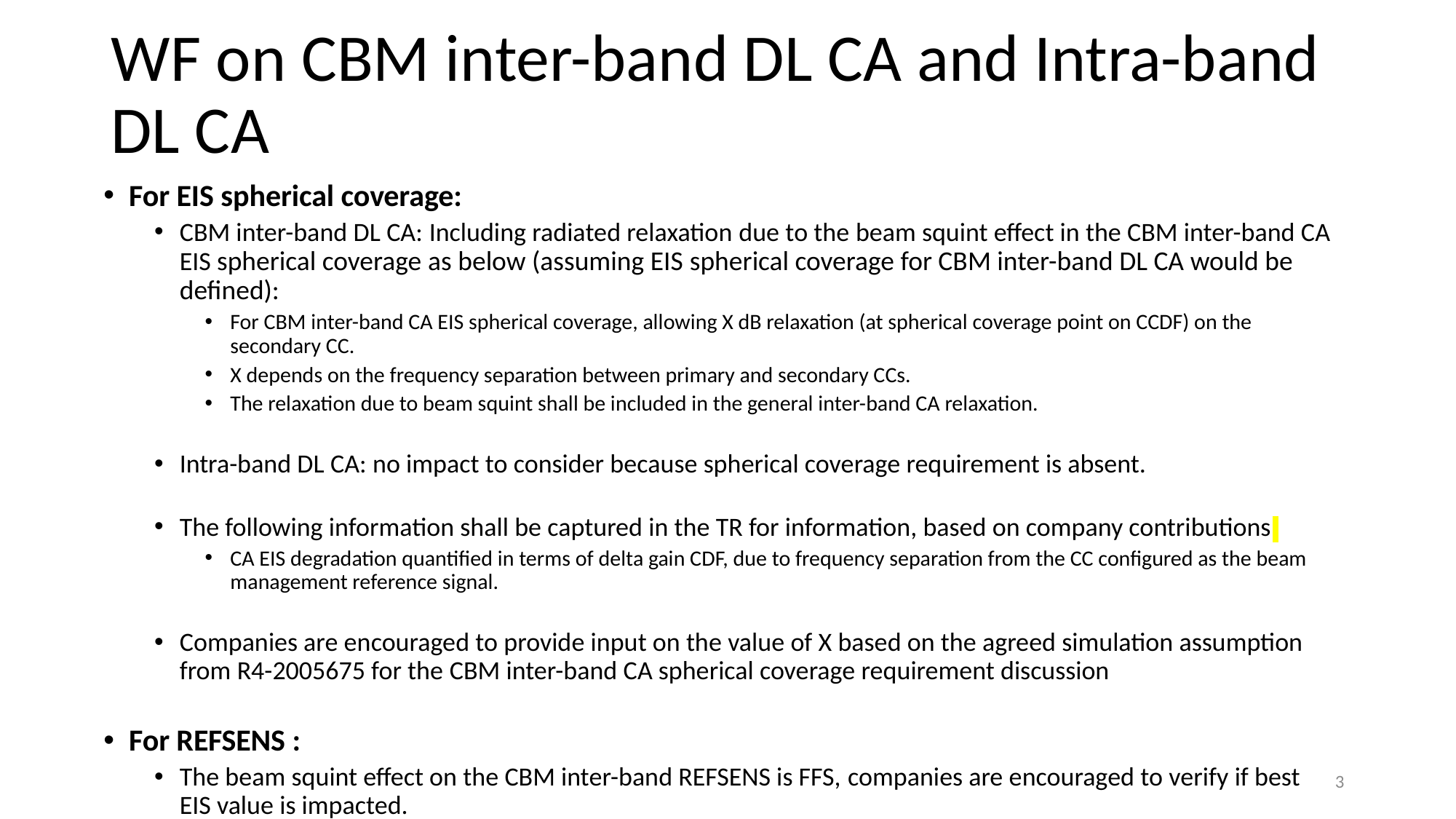

# WF on CBM inter-band DL CA and Intra-band DL CA
For EIS spherical coverage:
CBM inter-band DL CA: Including radiated relaxation due to the beam squint effect in the CBM inter-band CA EIS spherical coverage as below (assuming EIS spherical coverage for CBM inter-band DL CA would be defined):
For CBM inter-band CA EIS spherical coverage, allowing X dB relaxation (at spherical coverage point on CCDF) on the secondary CC.
X depends on the frequency separation between primary and secondary CCs.
The relaxation due to beam squint shall be included in the general inter-band CA relaxation.

Intra-band DL CA: no impact to consider because spherical coverage requirement is absent.

The following information shall be captured in the TR for information, based on company contributions
CA EIS degradation quantified in terms of delta gain CDF, due to frequency separation from the CC configured as the beam management reference signal.

Companies are encouraged to provide input on the value of X based on the agreed simulation assumption from R4-2005675 for the CBM inter-band CA spherical coverage requirement discussion

For REFSENS :
The beam squint effect on the CBM inter-band REFSENS is FFS, companies are encouraged to verify if best EIS value is impacted.
3